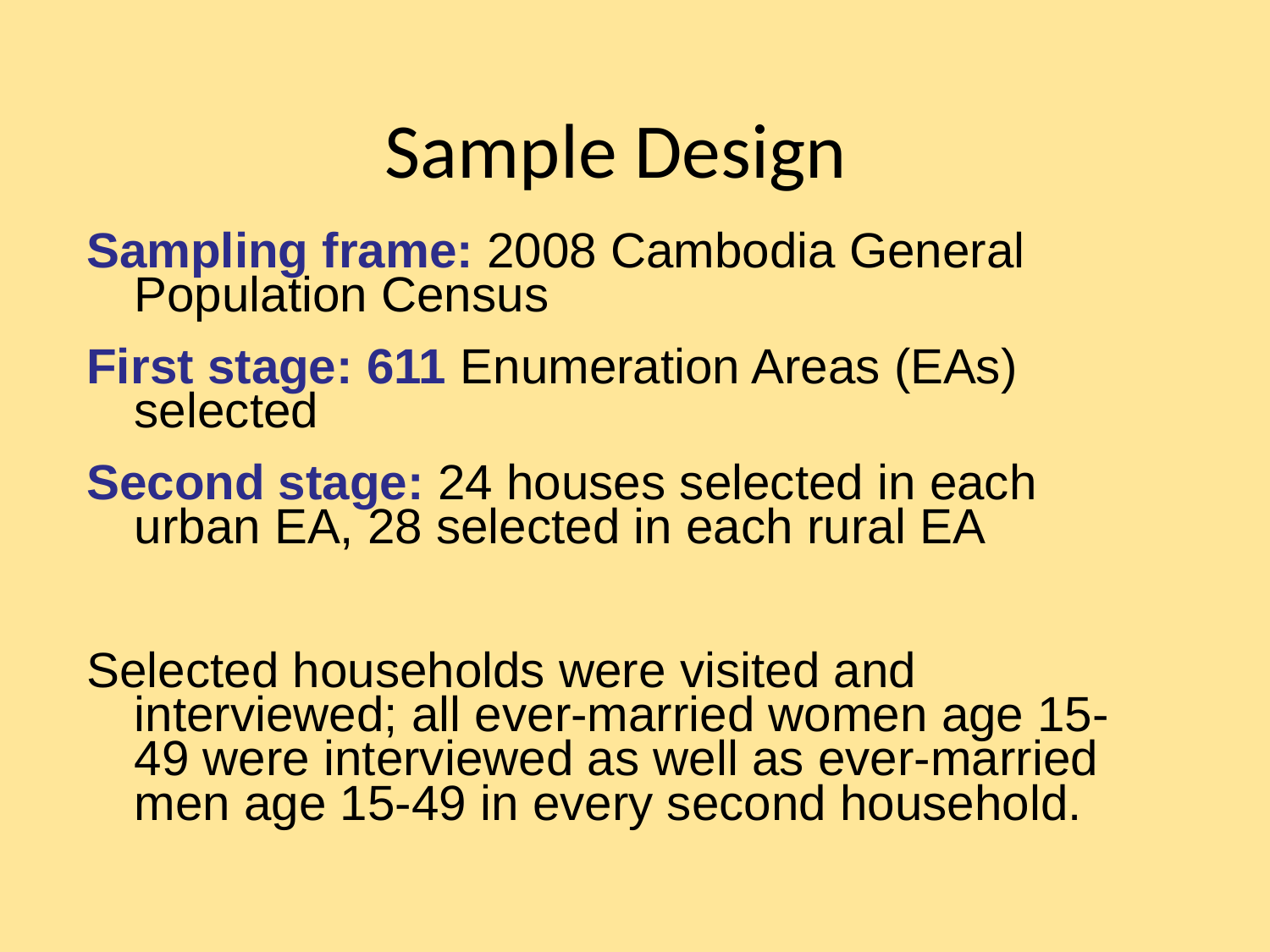

Sample Design
Sampling frame: 2008 Cambodia General Population Census
First stage: 611 Enumeration Areas (EAs) selected
Second stage: 24 houses selected in each urban EA, 28 selected in each rural EA

Selected households were visited and interviewed; all ever-married women age 15-49 were interviewed as well as ever-married men age 15-49 in every second household.